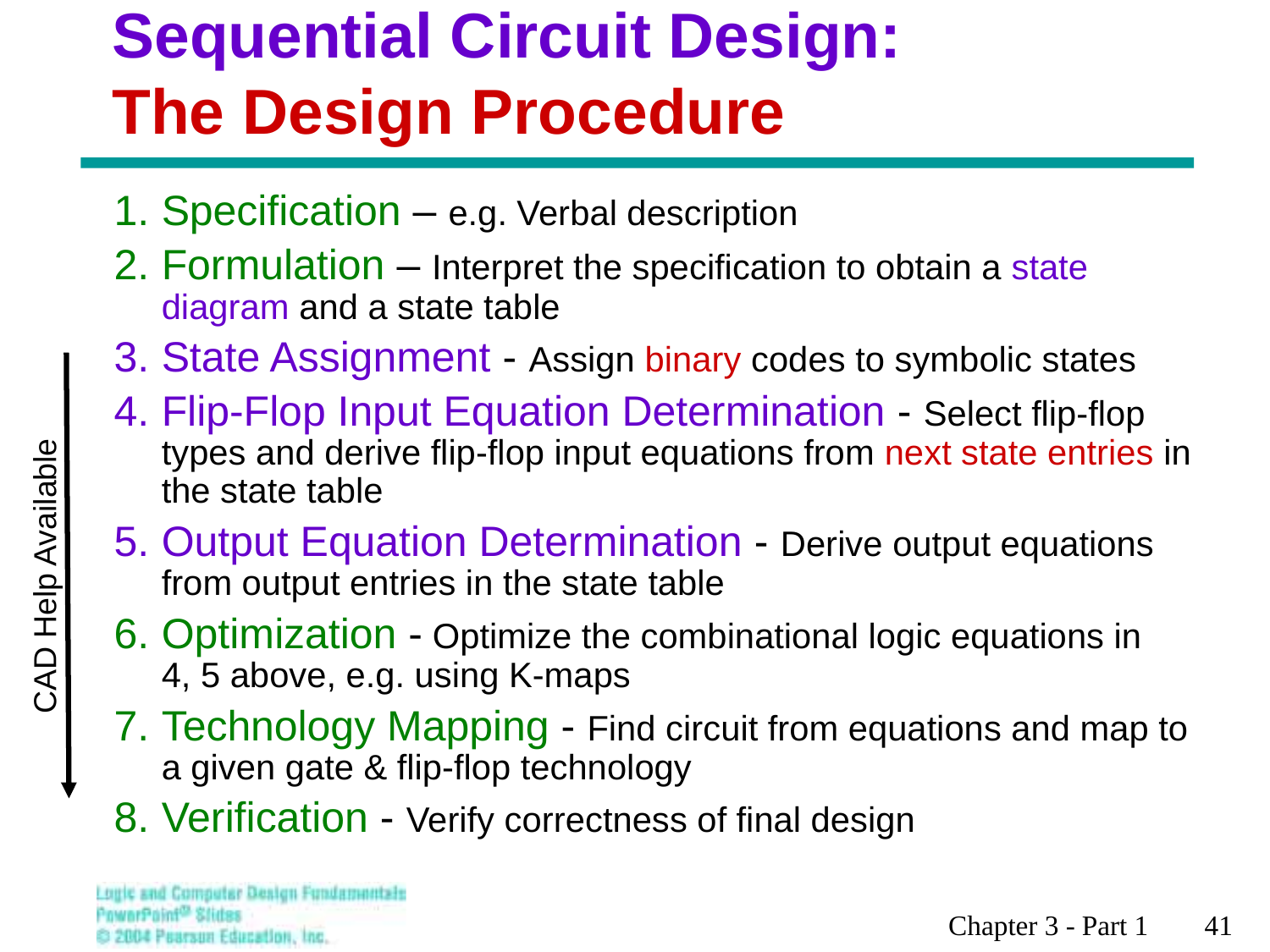

# Sequential Circuit Design: The Design Procedure
1. 	Specification – e.g. Verbal description
2. 	Formulation – Interpret the specification to obtain a state diagram and a state table
3. 	State Assignment - Assign binary codes to symbolic states
4. 	Flip-Flop Input Equation Determination - Select flip-flop types and derive flip-flop input equations from next state entries in the state table
5. 	Output Equation Determination - Derive output equations from output entries in the state table
6. 	Optimization - Optimize the combinational logic equations in    4, 5 above, e.g. using K-maps
7. 	Technology Mapping - Find circuit from equations and map to a given gate & flip-flop technology
8. 	Verification - Verify correctness of final design

CAD Help Available
Chapter 3 - Part 1        41